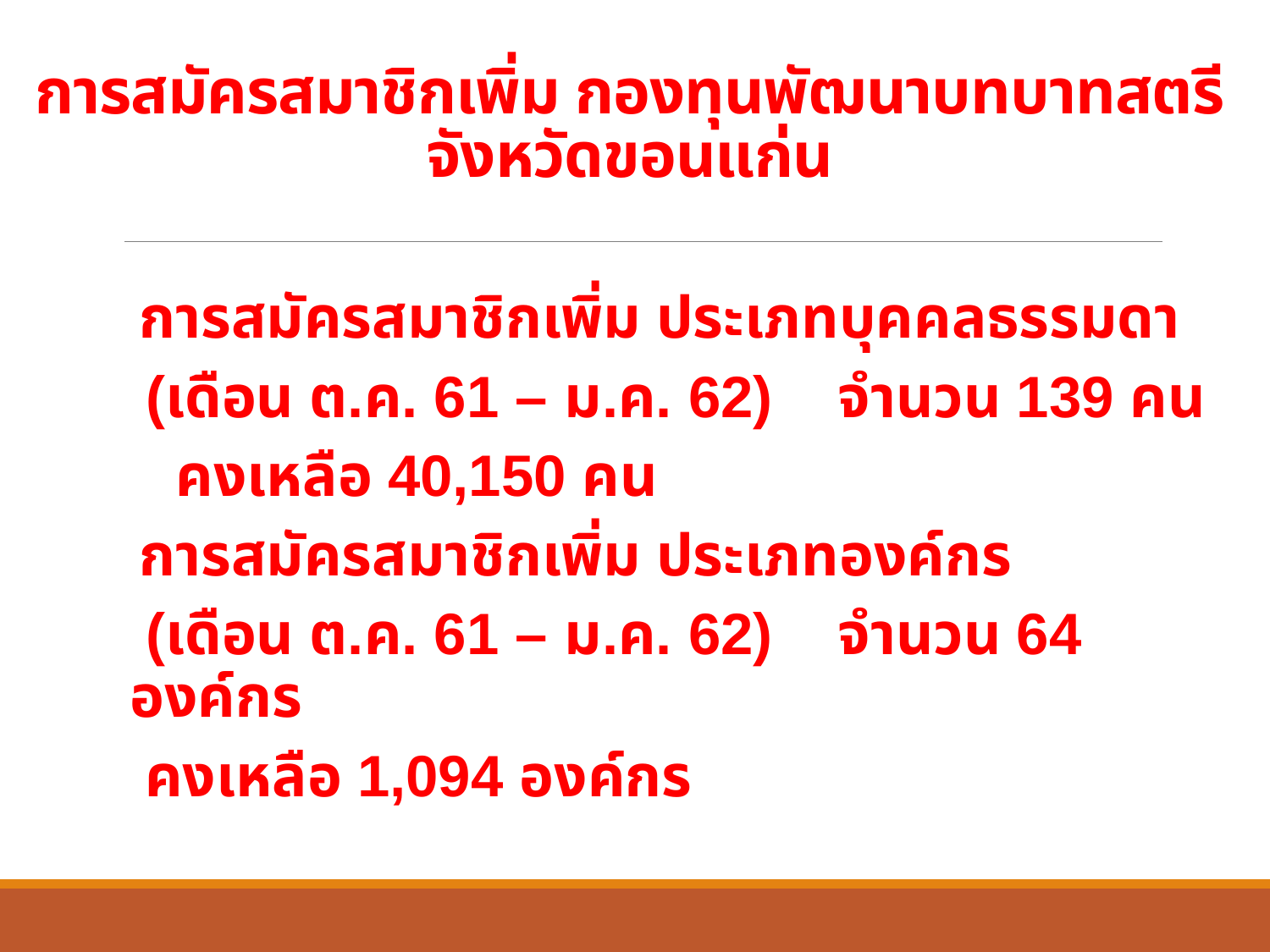

# การสมัครสมาชิกเพิ่ม กองทุนพัฒนาบทบาทสตรี จังหวัดขอนแก่น
การสมัครสมาชิกเพิ่ม ประเภทบุคคลธรรมดา
 (เดือน ต.ค. 61 – ม.ค. 62)    จำนวน 139 คน
   คงเหลือ 40,150 คน
การสมัครสมาชิกเพิ่ม ประเภทองค์กร
 (เดือน ต.ค. 61 – ม.ค. 62)    จำนวน 64 องค์กร
 คงเหลือ 1,094 องค์กร